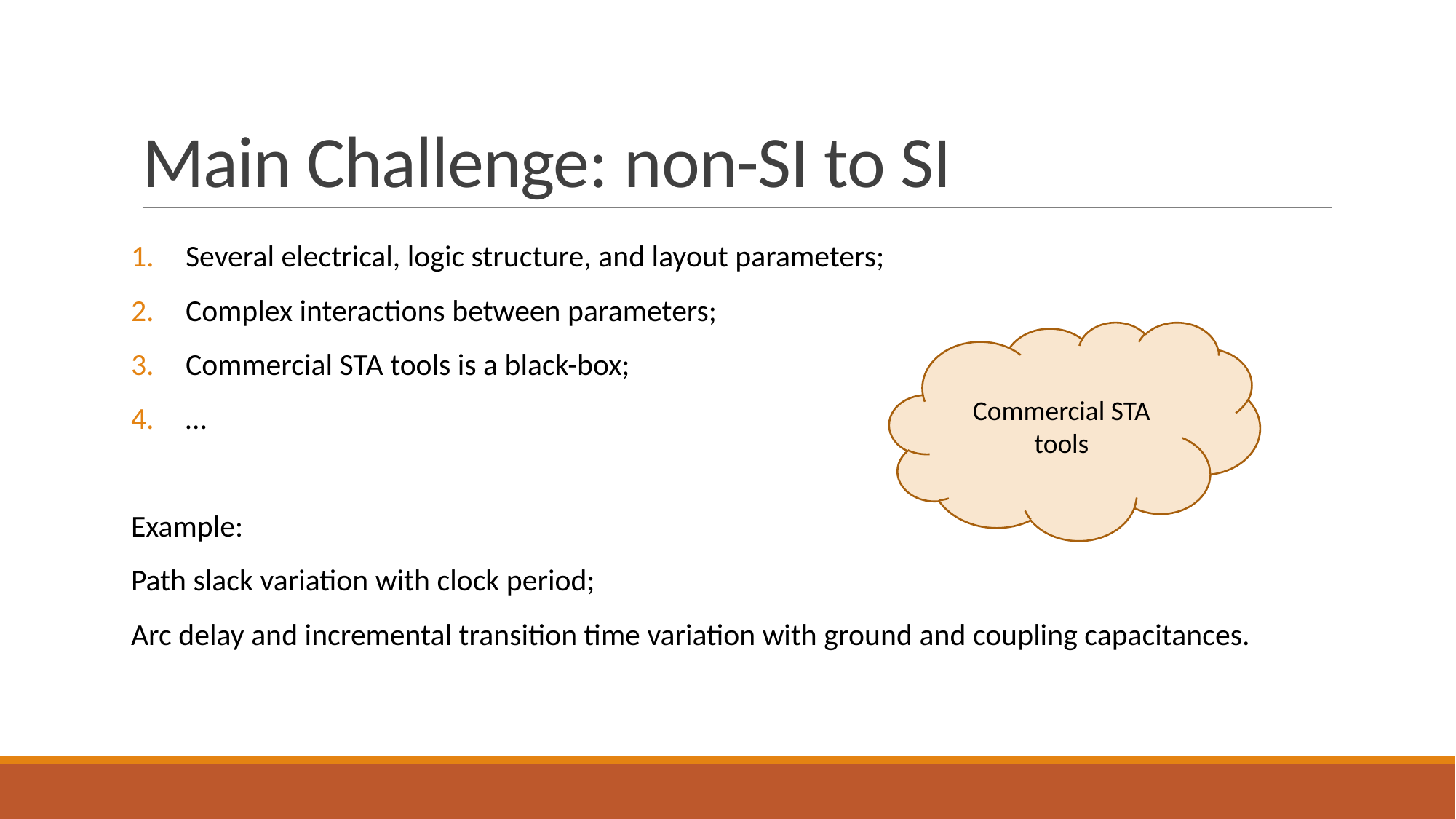

# Main Challenge: non-SI to SI
Several electrical, logic structure, and layout parameters;
Complex interactions between parameters;
Commercial STA tools is a black-box;
…

Example:
Path slack variation with clock period;
Arc delay and incremental transition time variation with ground and coupling capacitances.

Commercial STA tools